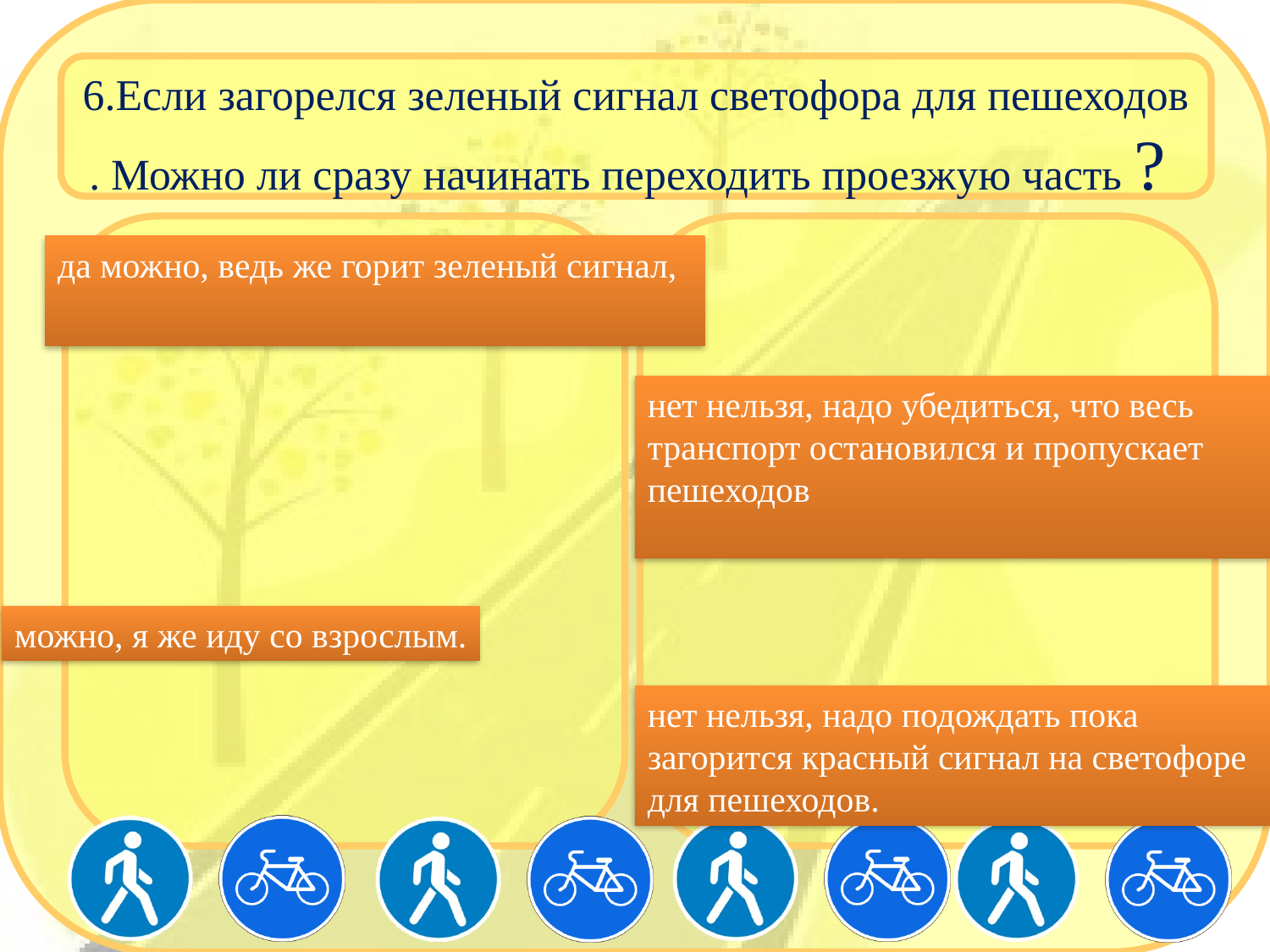

# 6.Если загорелся зеленый сигнал светофора для пешеходов . Можно ли сразу начинать переходить проезжую часть ?
да можно, ведь же горит зеленый сигнал,
нет нельзя, надо убедиться, что весь транспорт остановился и пропускает пешеходов
можно, я же иду со взрослым.
нет нельзя, надо подождать пока загорится красный сигнал на светофоре для пешеходов.